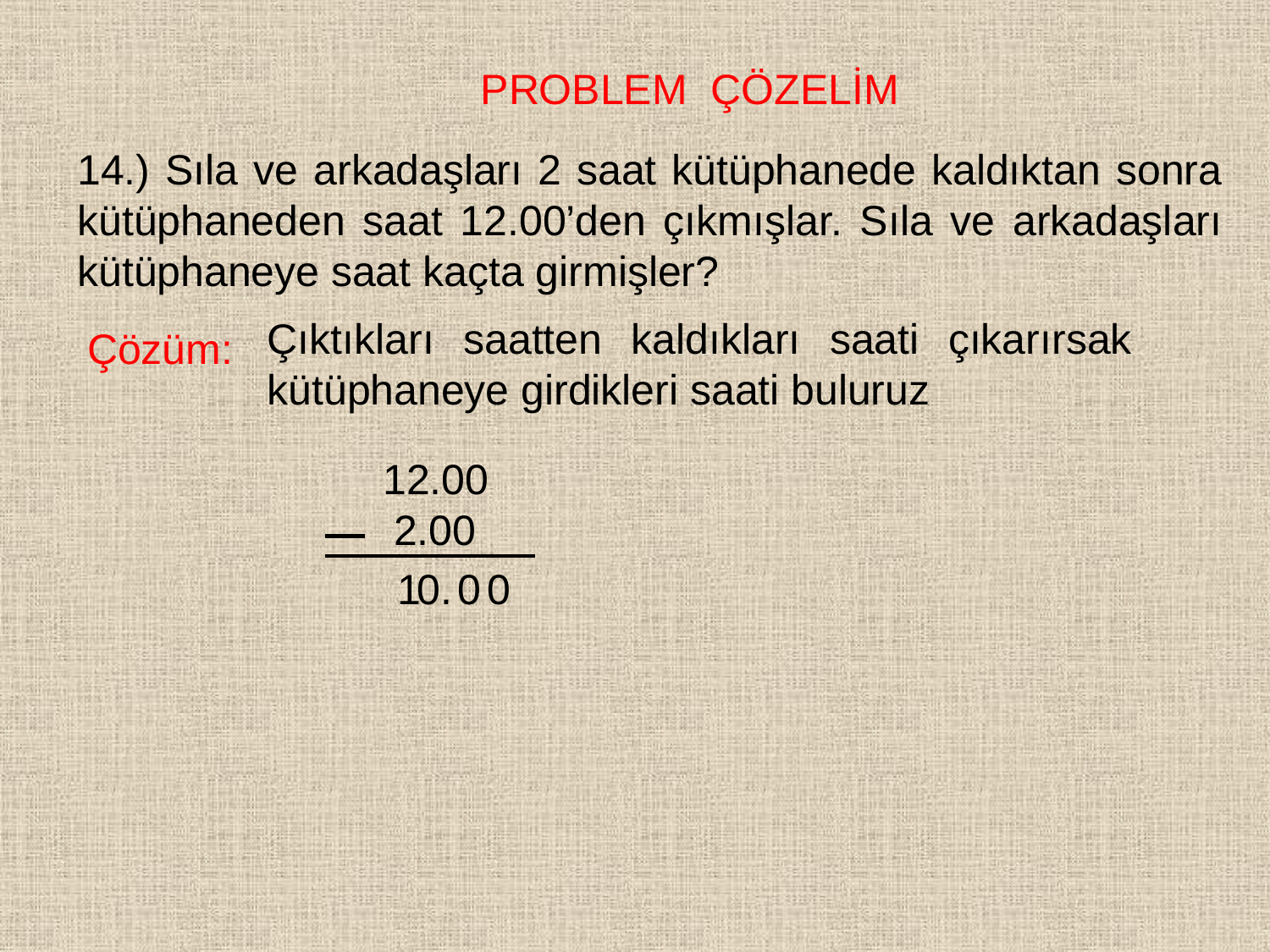

PROBLEM  ÇÖZELİM
14.) Sıla ve arkadaşları 2 saat kütüphanede kaldıktan sonra kütüphaneden saat 12.00’den çıkmışlar. Sıla ve arkadaşları kütüphaneye saat kaçta girmişler?
Çıktıkları saatten kaldıkları saati çıkarırsak kütüphaneye girdikleri saati buluruz
Çözüm:
      12.00
      2.00

1
0.
0
0